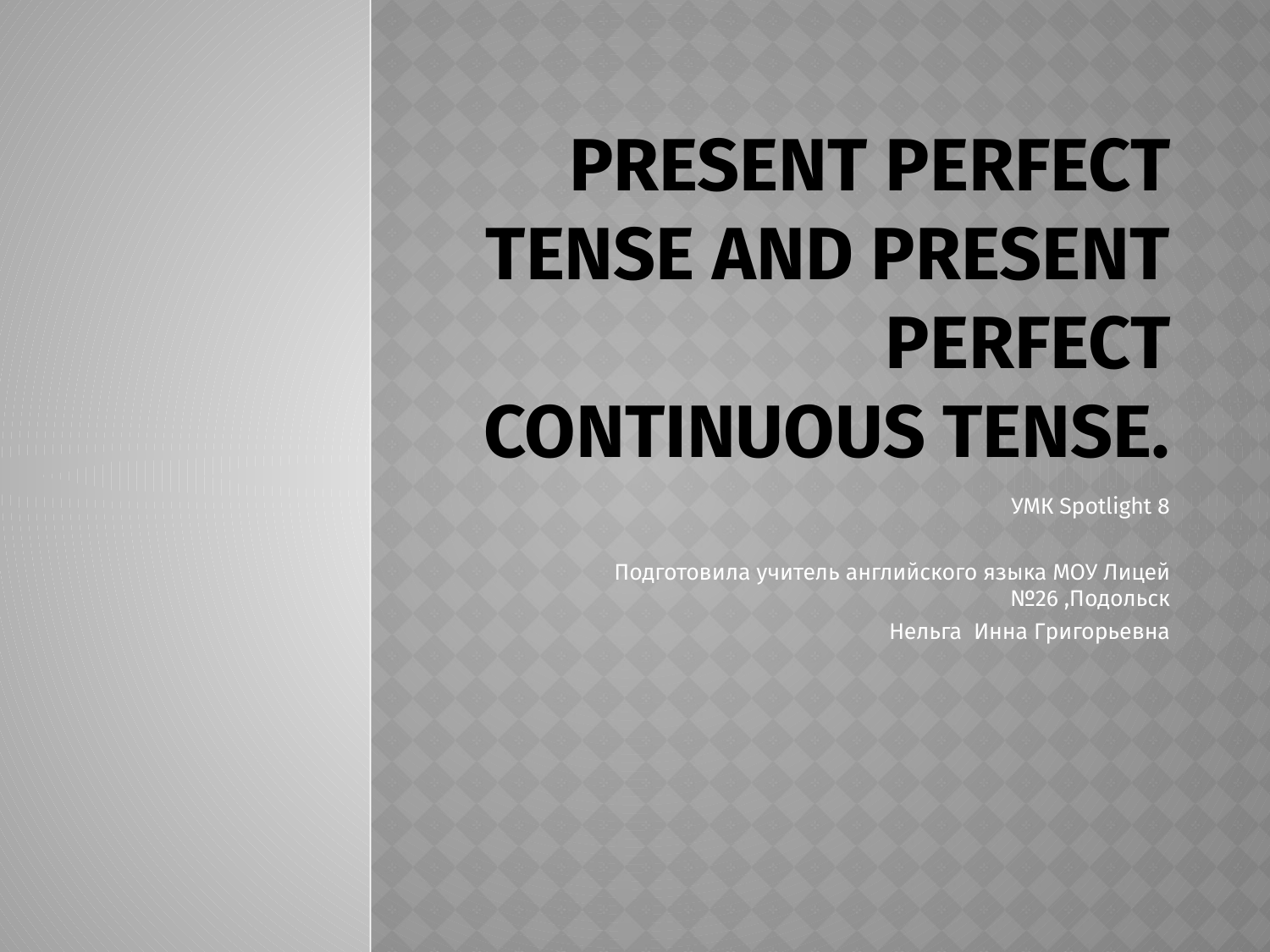

# Present Perfect Tense and Present Perfect Continuous TenSe.
УМК Spotlight 8

Подготовила учитель английского языка МОУ Лицей №26 ,Подольск
Нельга  Инна Григорьевна